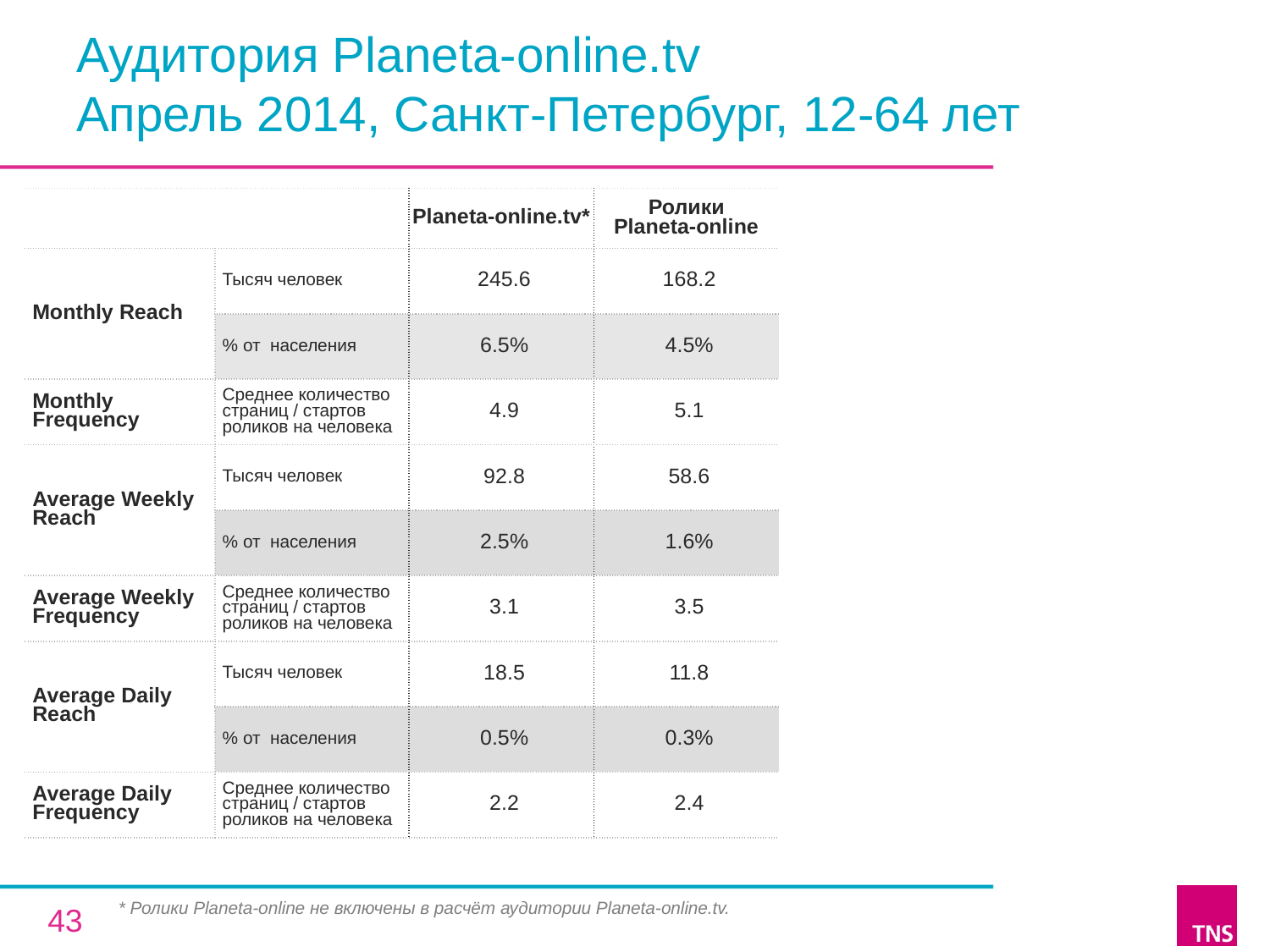

# Аудитория Planeta-online.tv Апрель 2014, Санкт-Петербург, 12-64 лет
|  |  | Planeta-online.tv\* | Ролики Planeta-online |
| --- | --- | --- | --- |
| Monthly Reach | Тысяч человек | 245.6 | 168.2 |
|  | % от населения | 6.5% | 4.5% |
| Monthly Frequency | Среднее количество страниц / стартов роликов на человека | 4.9 | 5.1 |
| Average Weekly Reach | Тысяч человек | 92.8 | 58.6 |
|  | % от населения | 2.5% | 1.6% |
| Average Weekly Frequency | Среднее количество страниц / стартов роликов на человека | 3.1 | 3.5 |
| Average Daily Reach | Тысяч человек | 18.5 | 11.8 |
|  | % от населения | 0.5% | 0.3% |
| Average Daily Frequency | Среднее количество страниц / стартов роликов на человека | 2.2 | 2.4 |
* Ролики Planeta-online не включены в расчёт аудитории Planeta-online.tv.
43